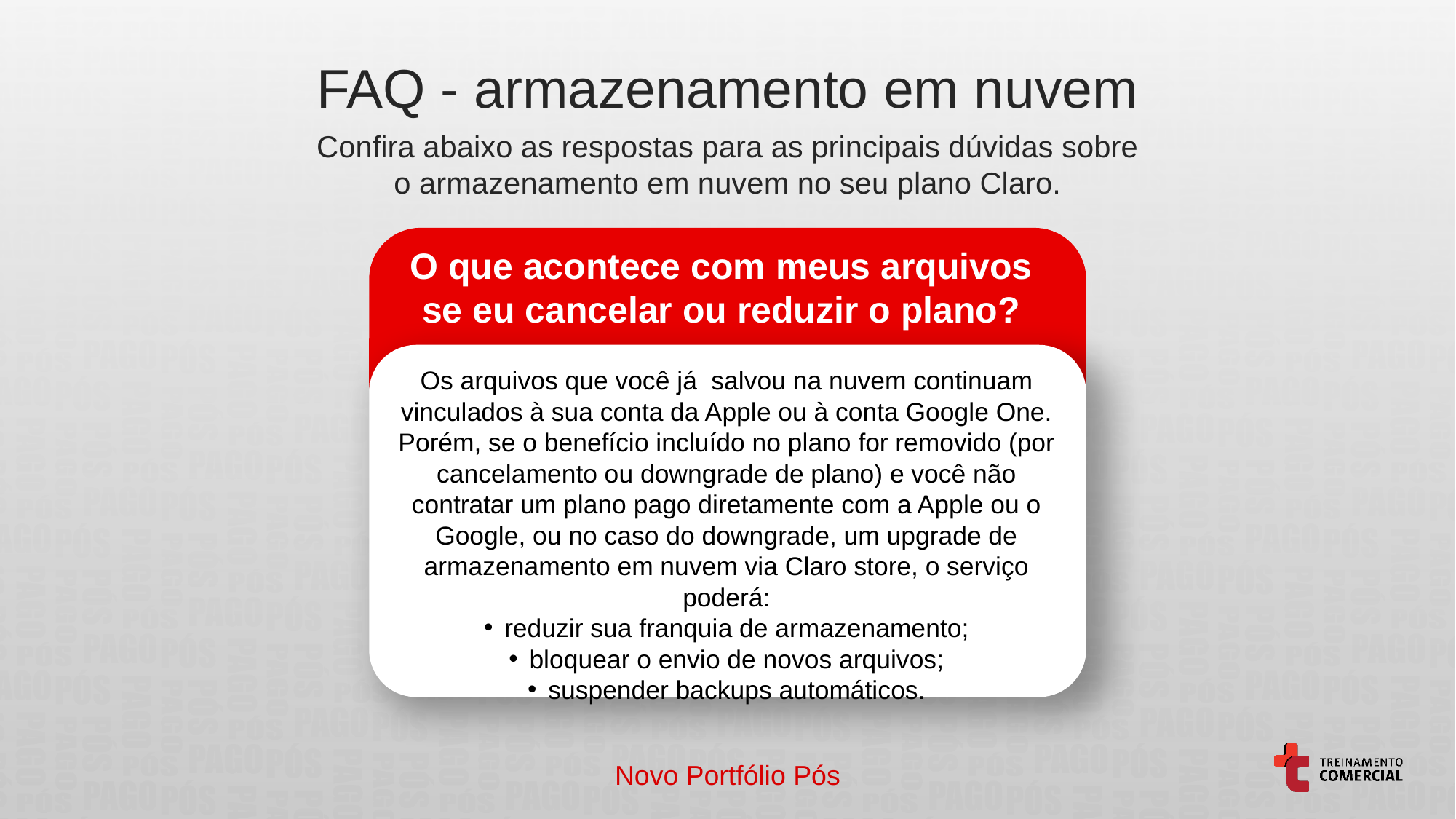

FAQ - armazenamento em nuvem
Confira abaixo as respostas para as principais dúvidas sobre
o armazenamento em nuvem no seu plano Claro.

O que acontece com meus arquivos se eu cancelar ou reduzir o plano?

Os arquivos que você já  salvou na nuvem continuam vinculados à sua conta da Apple ou à conta Google One. Porém, se o benefício incluído no plano for removido (por cancelamento ou downgrade de plano) e você não contratar um plano pago diretamente com a Apple ou o Google, ou no caso do downgrade, um upgrade de armazenamento em nuvem via Claro store, o serviço poderá:
reduzir sua franquia de armazenamento;
bloquear o envio de novos arquivos;
suspender backups automáticos.